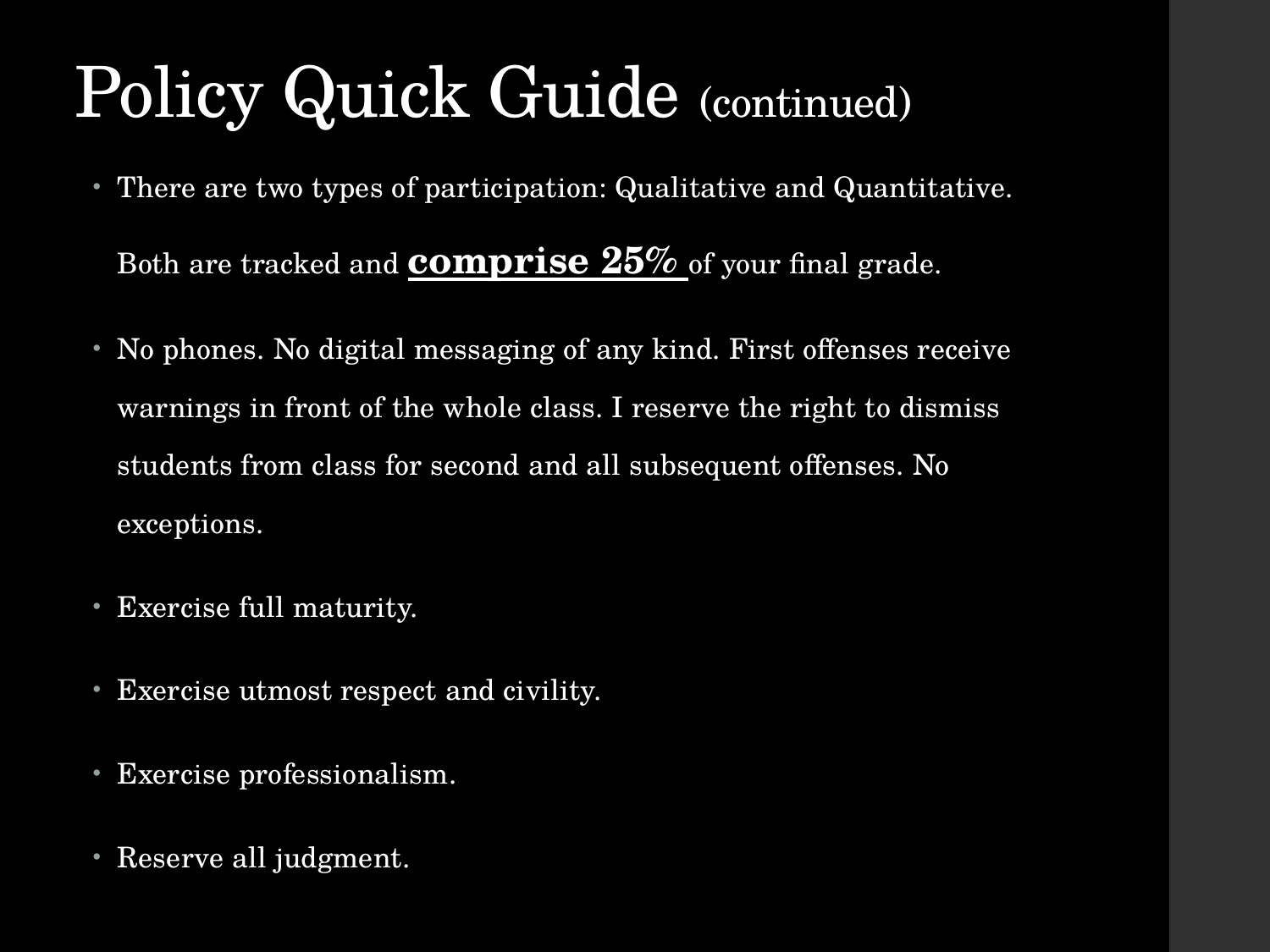

# Policy Quick Guide (continued)
There are two types of participation: Qualitative and Quantitative. Both are tracked and comprise 25% of your final grade.
No phones. No digital messaging of any kind. First offenses receive warnings in front of the whole class. I reserve the right to dismiss students from class for second and all subsequent offenses. No exceptions.
Exercise full maturity.
Exercise utmost respect and civility.
Exercise professionalism.
Reserve all judgment.